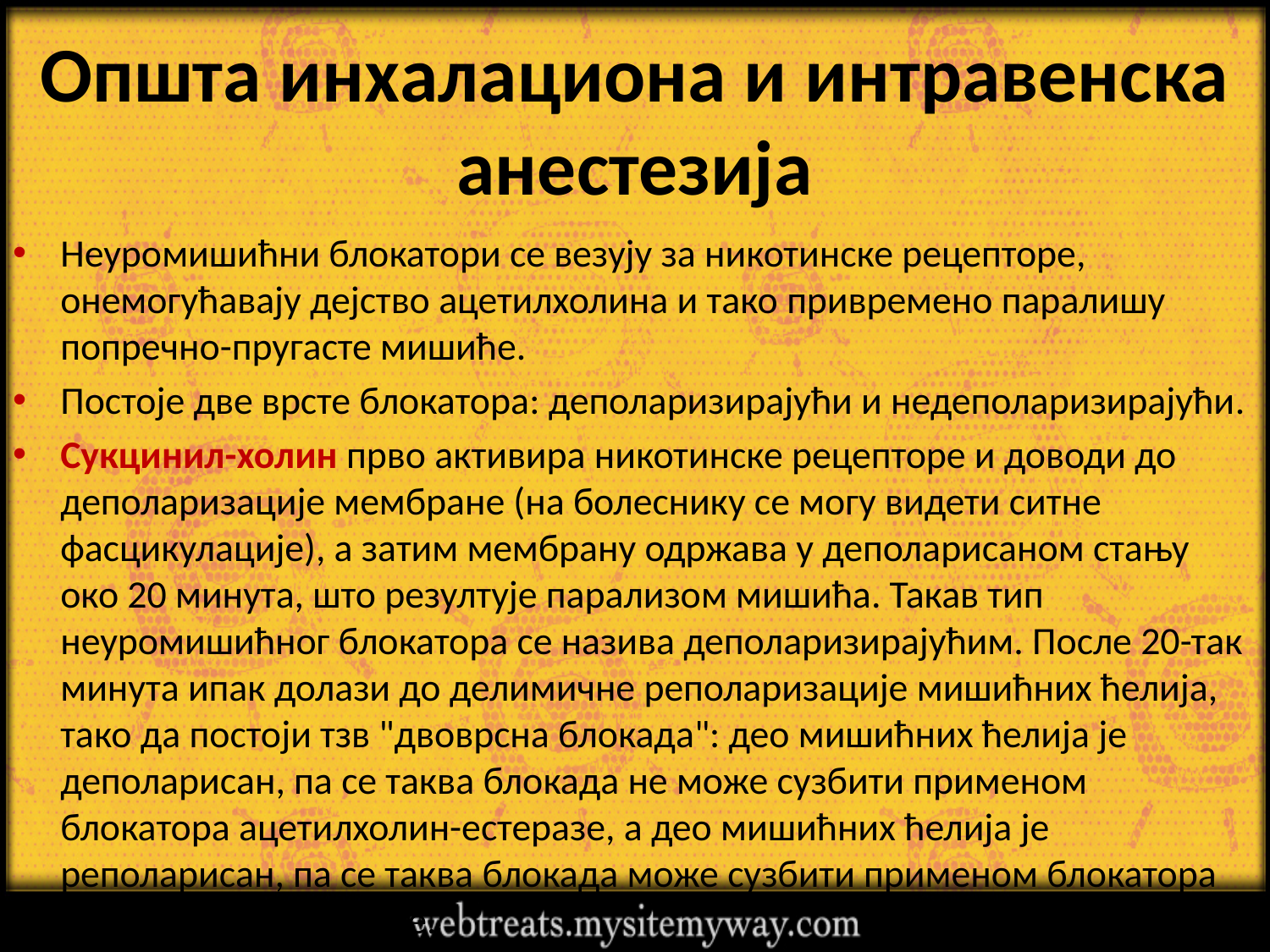

# Општа инхалациона и интравенска анестезија
Неуромишићни блокатори се везују за никотинске рецепторе, онемогућавају дејство ацетилхолина и тако привремено паралишу попречно-пругасте мишиће.
Постоје две врсте блокатора: деполаризирајући и недеполаризирајући.
Сукцинил-холин прво активира никотинске рецепторе и доводи до деполаризације мембране (на болеснику се могу видети ситне фасцикулације), а затим мембрану одржава у деполарисаном стању око 20 минута, што резултује парализом мишића. Такав тип неуромишићног блокатора се назива деполаризирајућим. После 20-так минута ипак долази до делимичне реполаризације мишићних ћелија, тако да постоји тзв "двоврсна блокада": део мишићних ћелија је деполарисан, па се таква блокада не може сузбити применом блокатора ацетилхолин-естеразе, а део мишићних ћелија је реполарисан, па се таква блокада може сузбити применом блокатора ацетилхолин-естеразе.